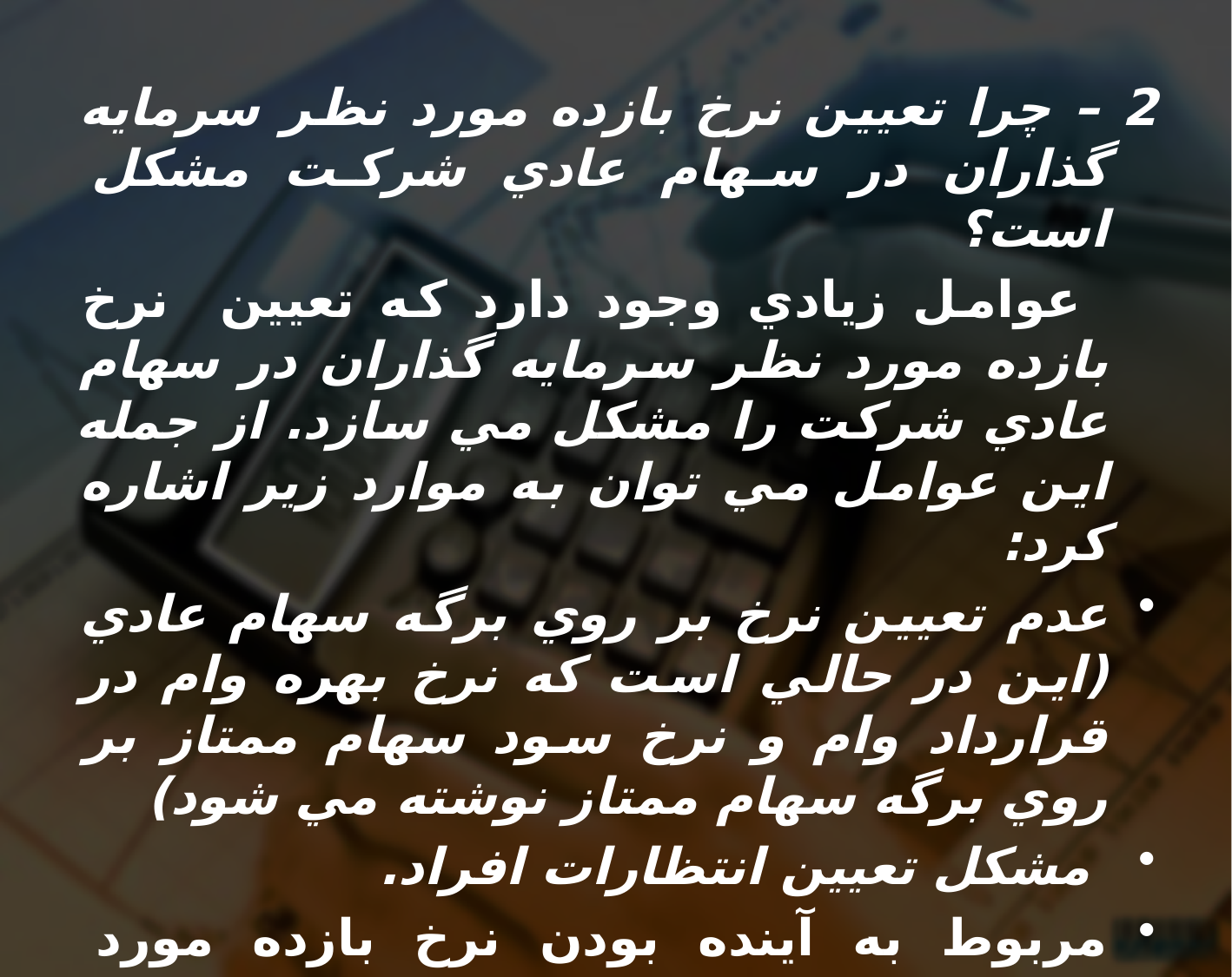

2 – چرا تعيين نرخ بازده مورد نظر سرمايه گذاران در سهام عادي شركت مشكل است؟
   عوامل زيادي وجود دارد که تعيين  نرخ بازده مورد نظر سرمايه گذاران در سهام عادي شركت را مشكل مي سازد. از جمله اين عوامل مي توان به موارد زير اشاره کرد:
عدم تعيين نرخ بر روي برگه سهام عادي (اين در حالي است که نرخ بهره وام در قرارداد وام و نرخ سود سهام ممتاز بر روي برگه سهام ممتاز نوشته مي شود)
 مشکل تعيين انتظارات افراد.
مربوط به آينده بودن نرخ بازده مورد انتظار سهامداران عادي .
عدم الزام شرکت به پرداخت مبلغ مشخصي به عنوان سود سهام عادي.